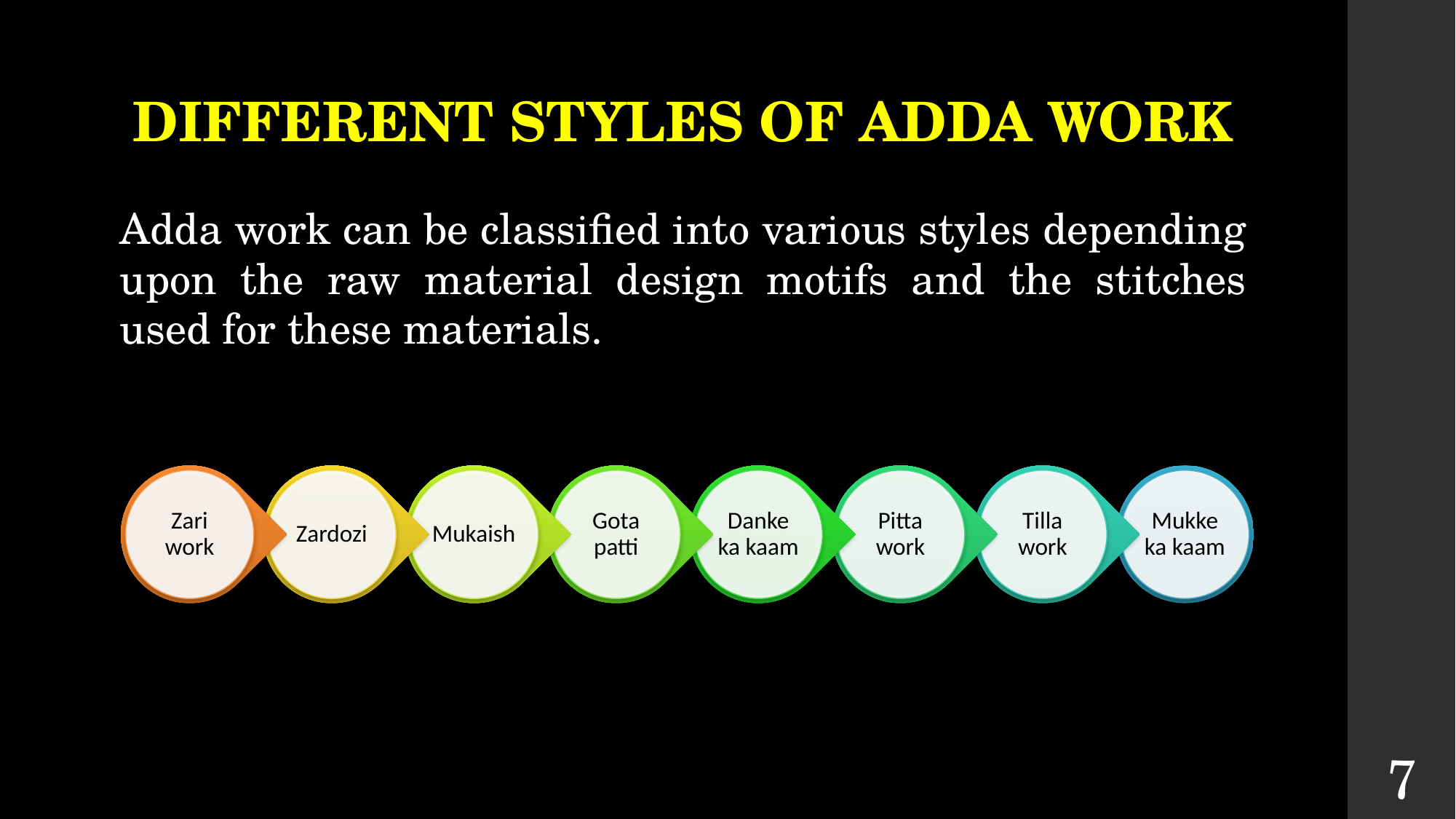

DIFFERENT STYLES OF ADDA WORK

Adda work can be classified into various styles depending upon the raw material design motifs and the stitches used for these materials.
Mukke ka kaam
Tilla work
Pitta work
Danke ka kaam
Gota patti
Mukaish
Zardozi
Zari work
7